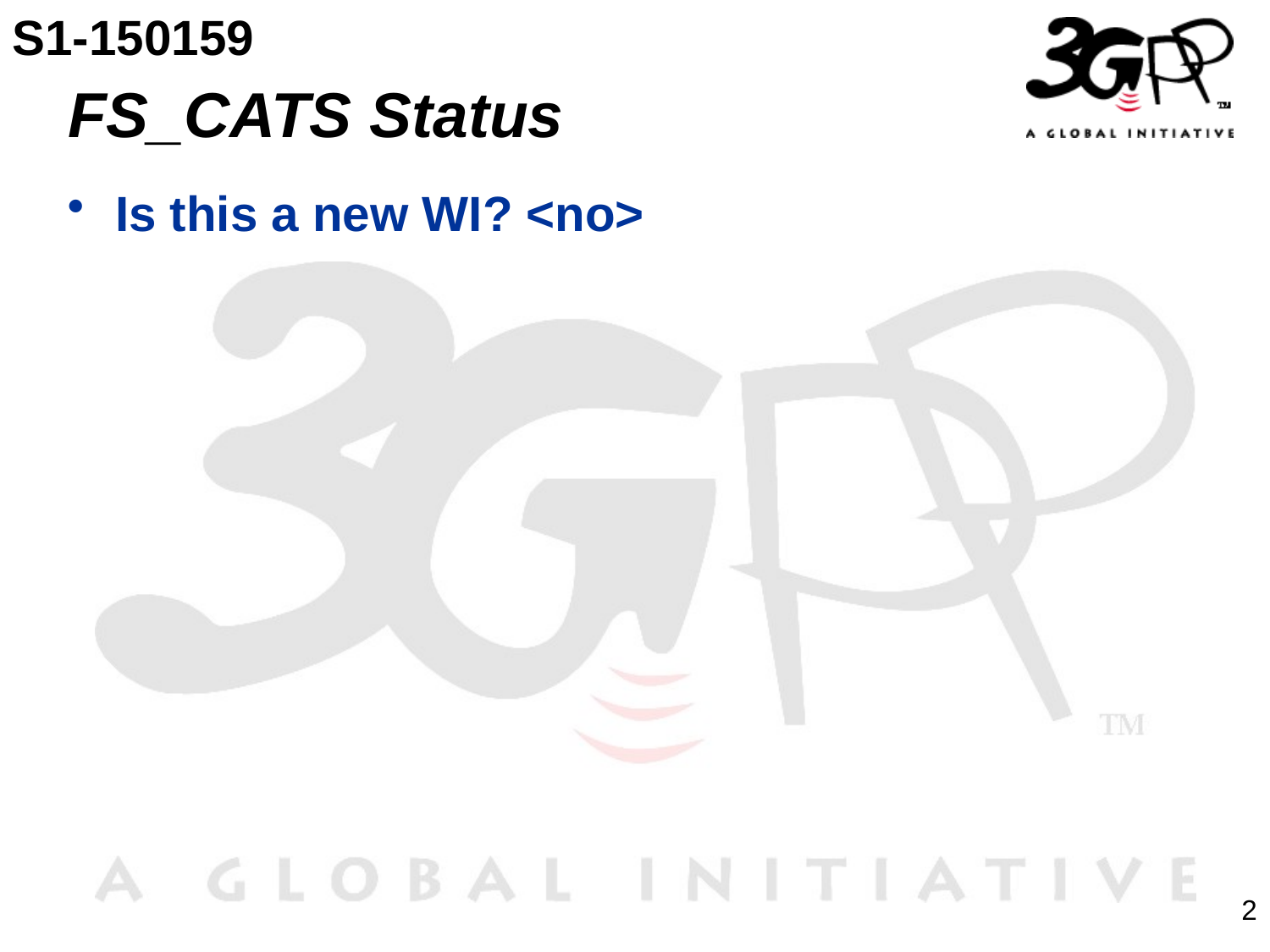

S1-150159
# FS_CATS Status
Is this a new WI? <no>
2